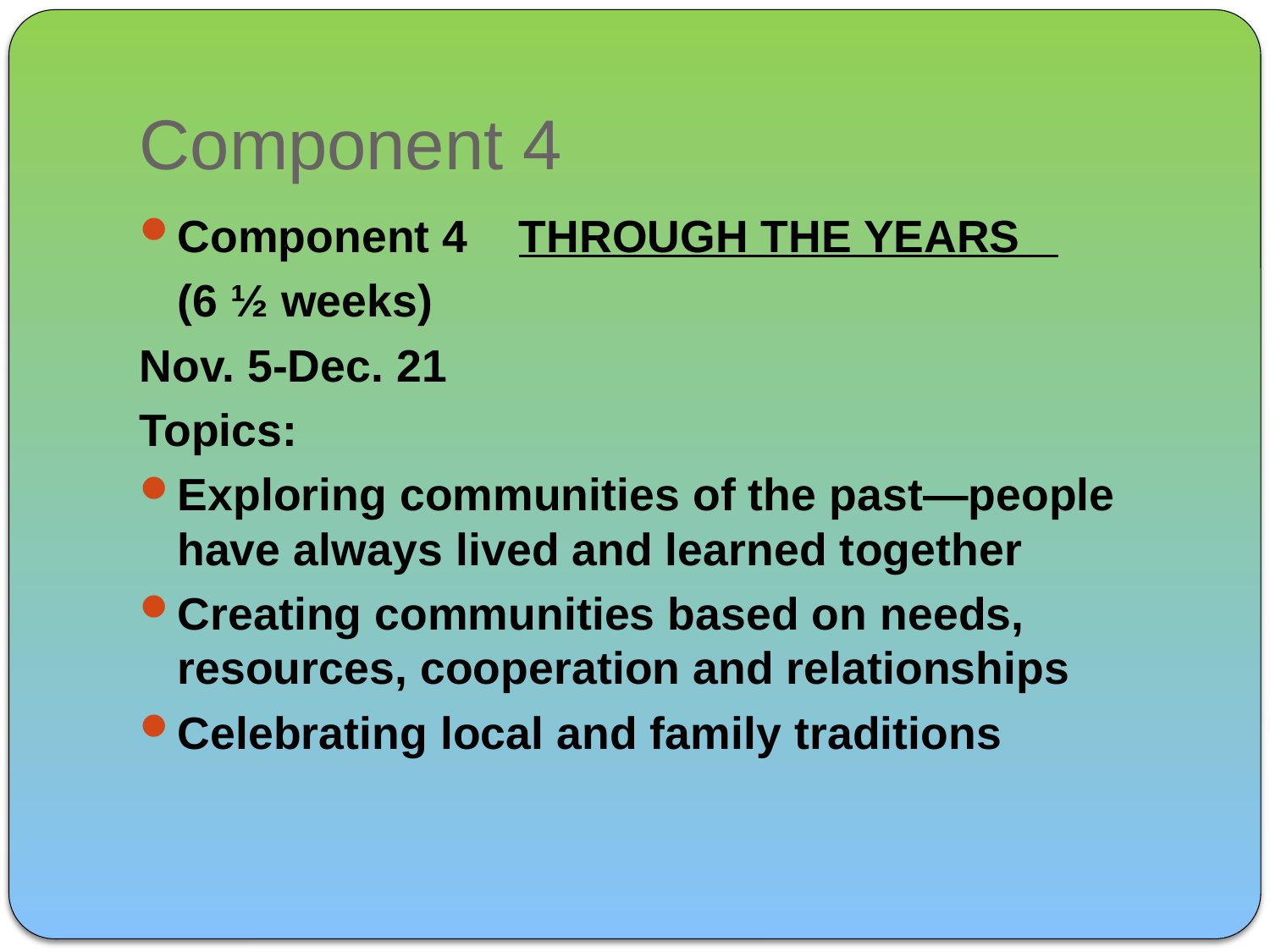

# Component 4
Component 4    THROUGH THE YEARS
   (6 ½ weeks)
Nov. 5-Dec. 21
Topics:
Exploring communities of the past—people have always lived and learned together
Creating communities based on needs, resources, cooperation and relationships
Celebrating local and family traditions